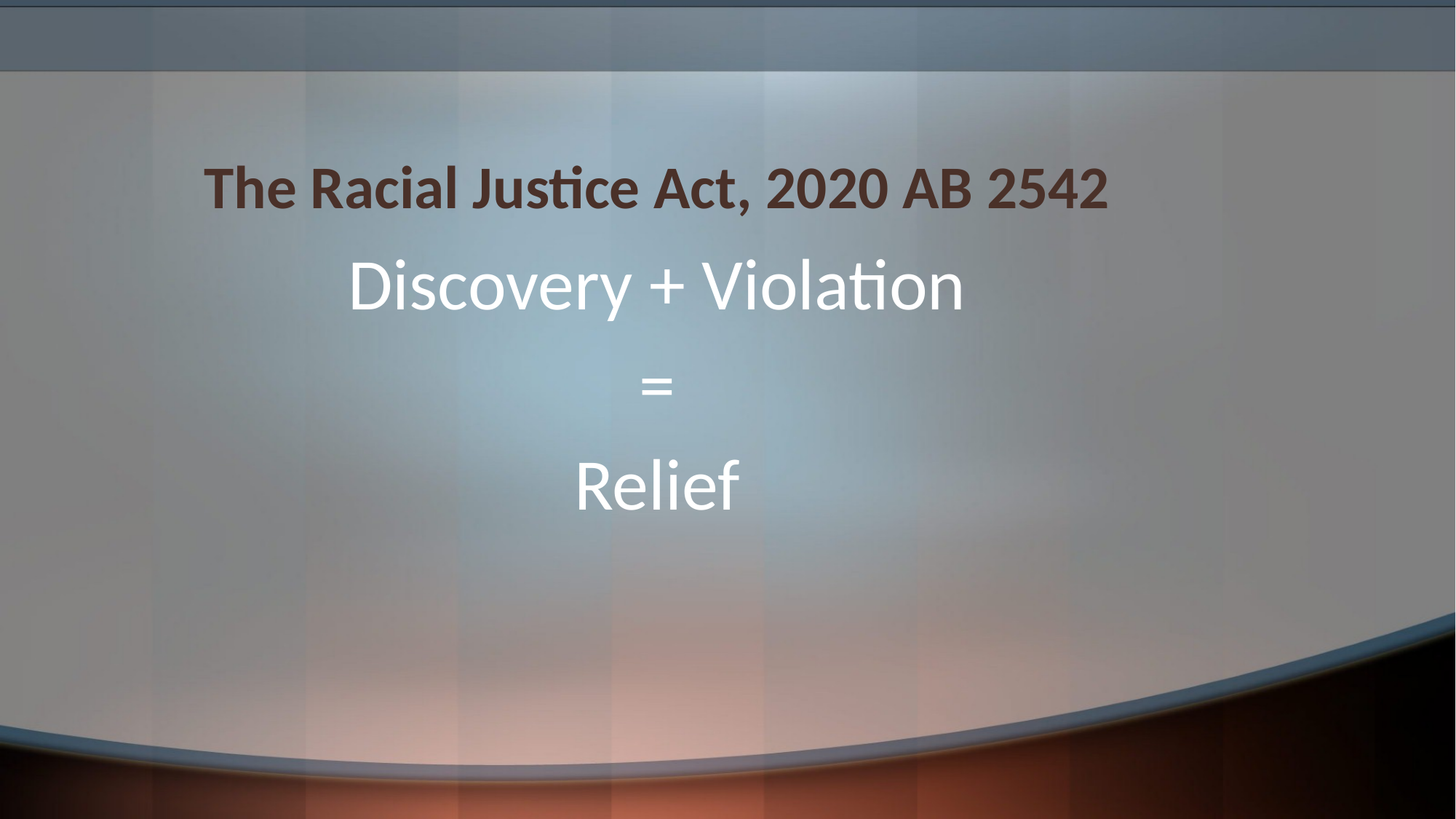

# The Racial Justice Act, 2020 AB 2542
Discovery + Violation
=
Relief